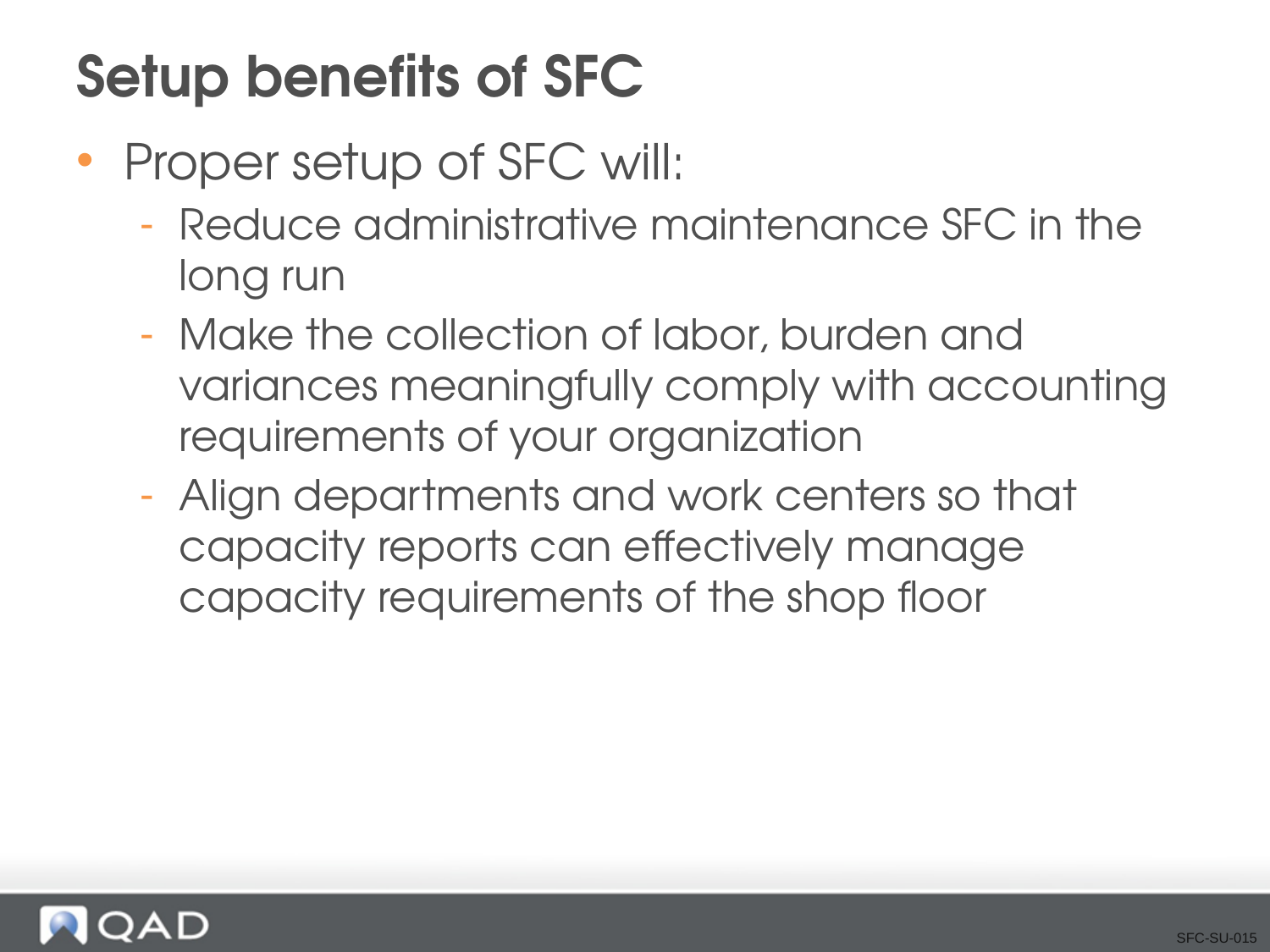

# Setup benefits of SFC
Proper setup of SFC will:
Reduce administrative maintenance SFC in the long run
Make the collection of labor, burden and variances meaningfully comply with accounting requirements of your organization
Align departments and work centers so that capacity reports can effectively manage capacity requirements of the shop floor

SFC-SU-015